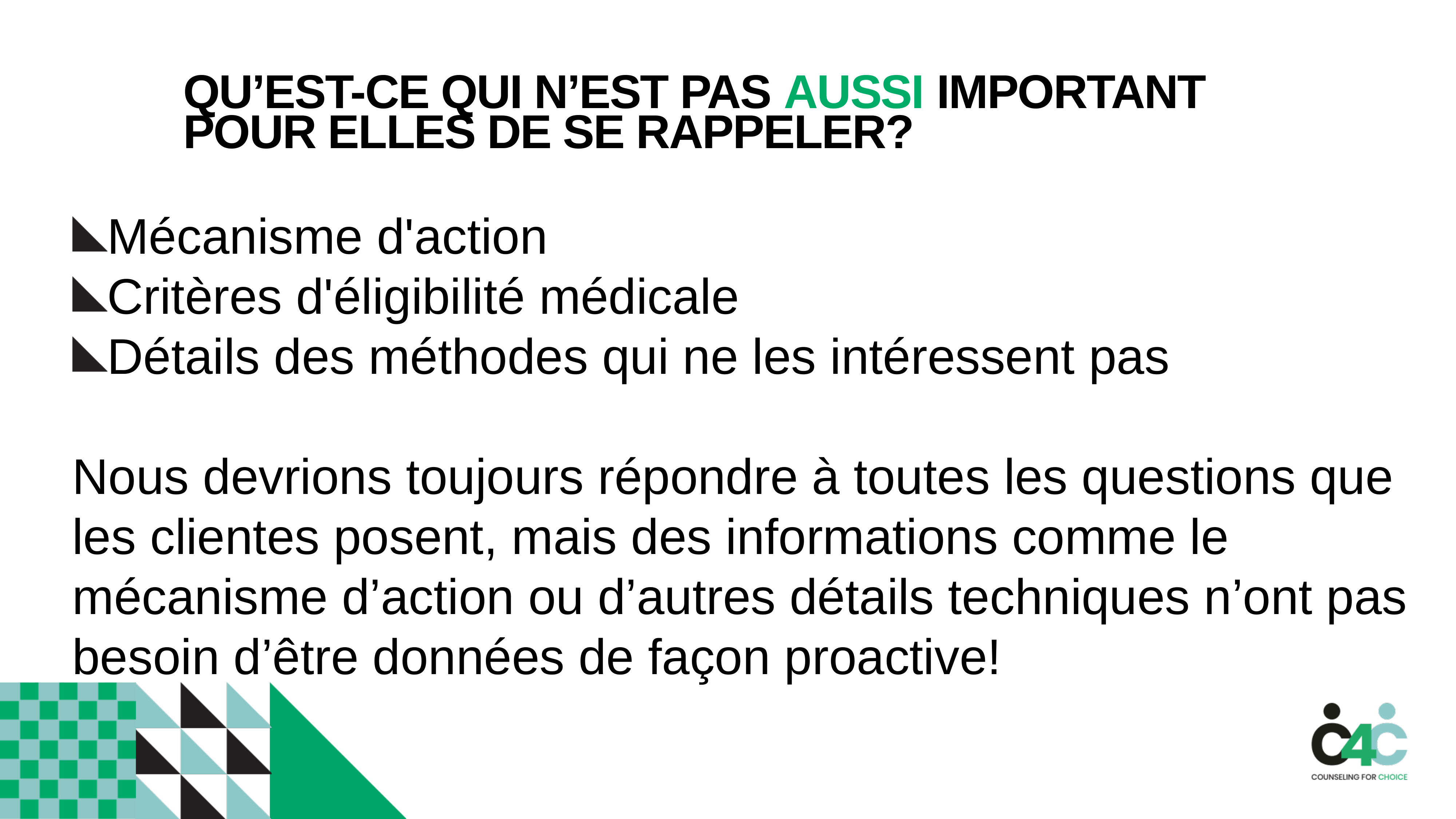

# QU’EST-CE QUI N’EST PAS AUSSI IMPORTANT POUR ELLES DE SE RAPPELER?
Mécanisme d'action
Critères d'éligibilité médicale
Détails des méthodes qui ne les intéressent pas

Nous devrions toujours répondre à toutes les questions que les clientes posent, mais des informations comme le mécanisme d’action ou d’autres détails techniques n’ont pas besoin d’être données de façon proactive!